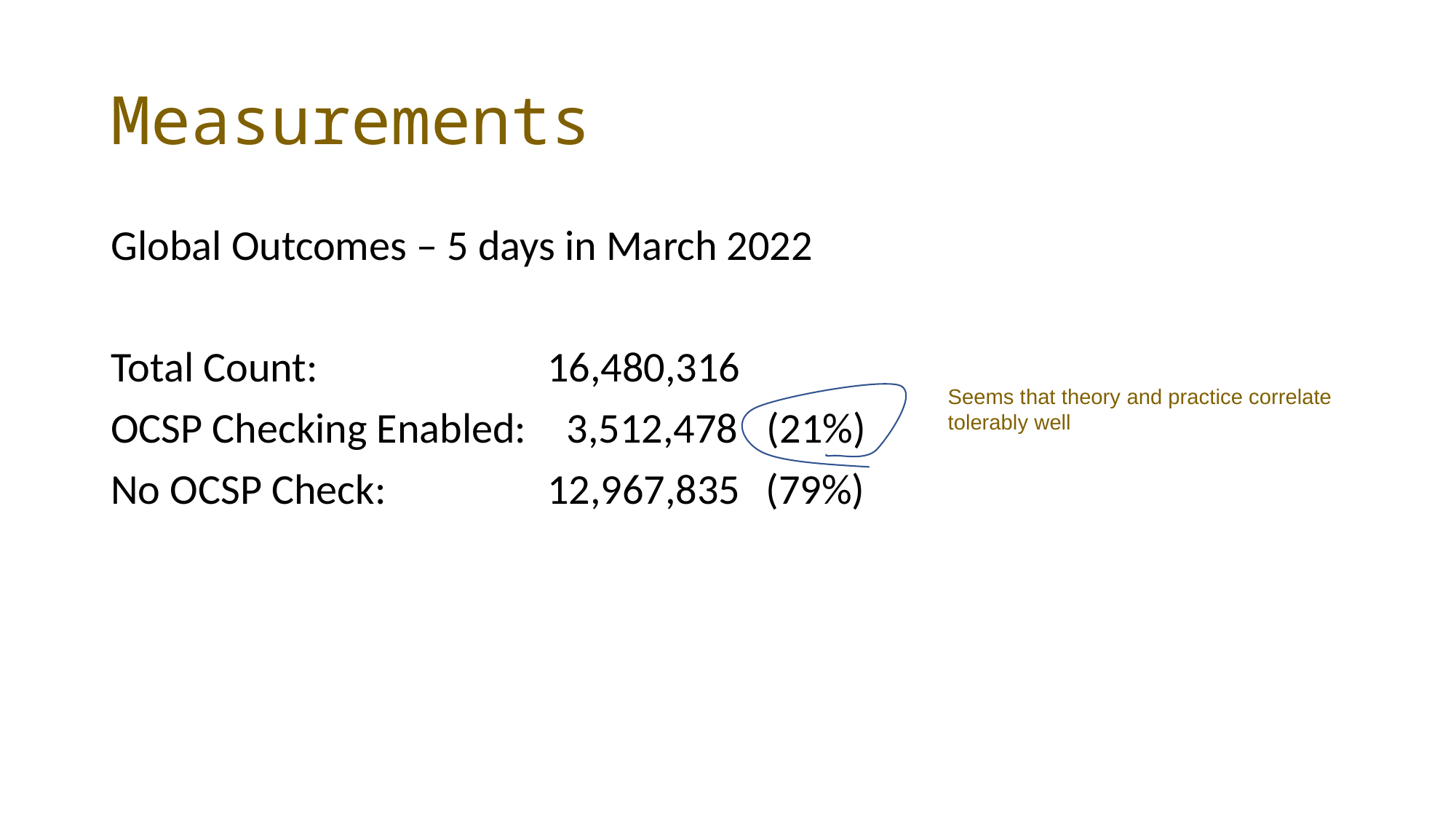

# Measurements
Global Outcomes – 5 days in March 2022

Total Count:			16,480,316
OCSP Checking Enabled:	  3,512,478   (21%)
No OCSP Check:		12,967,835	(79%)

Seems that theory and practice correlate tolerably well